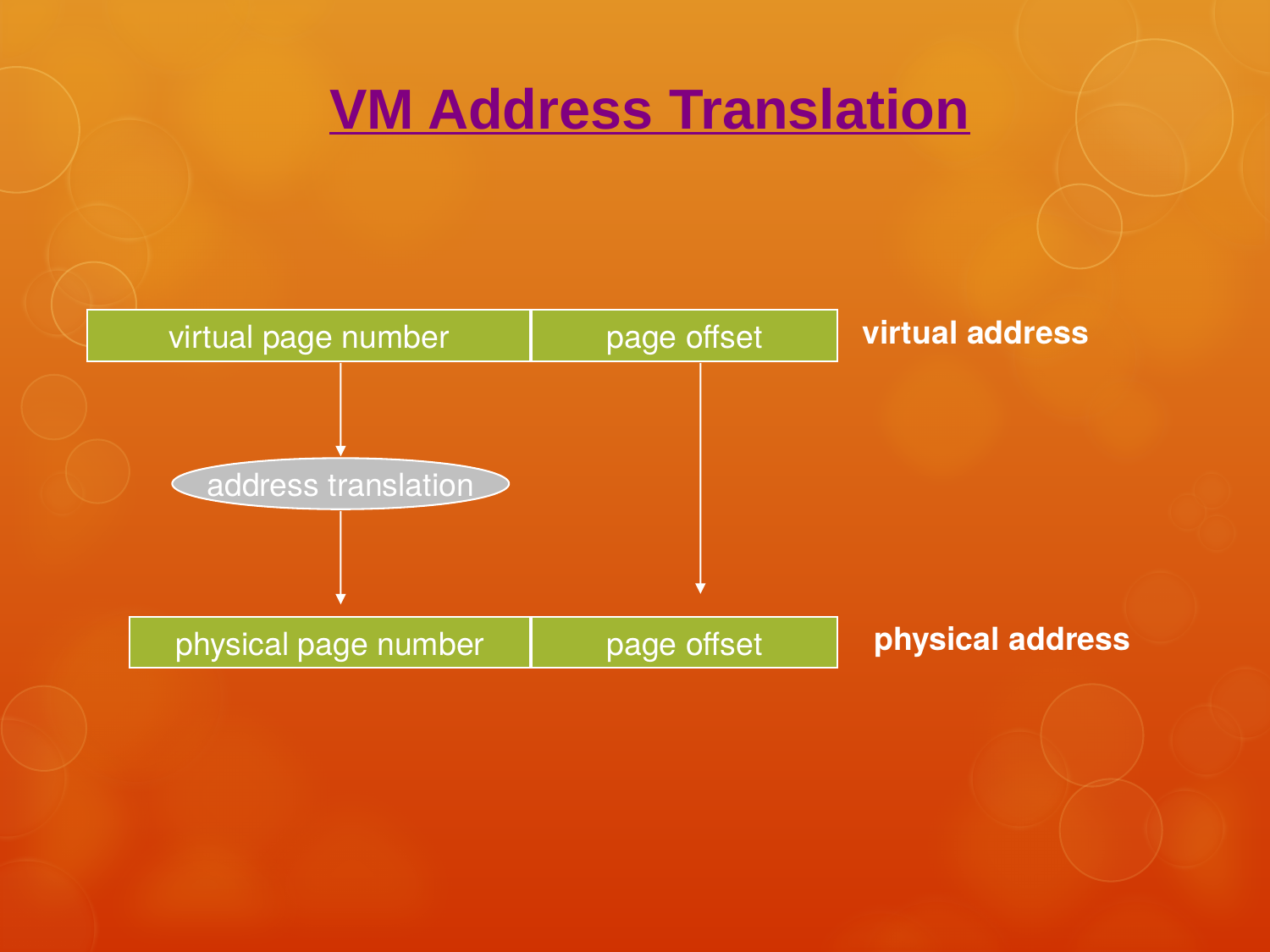

VM Address Translation
virtual address
virtual page number
page offset

address translation

physical address
physical page number
page offset